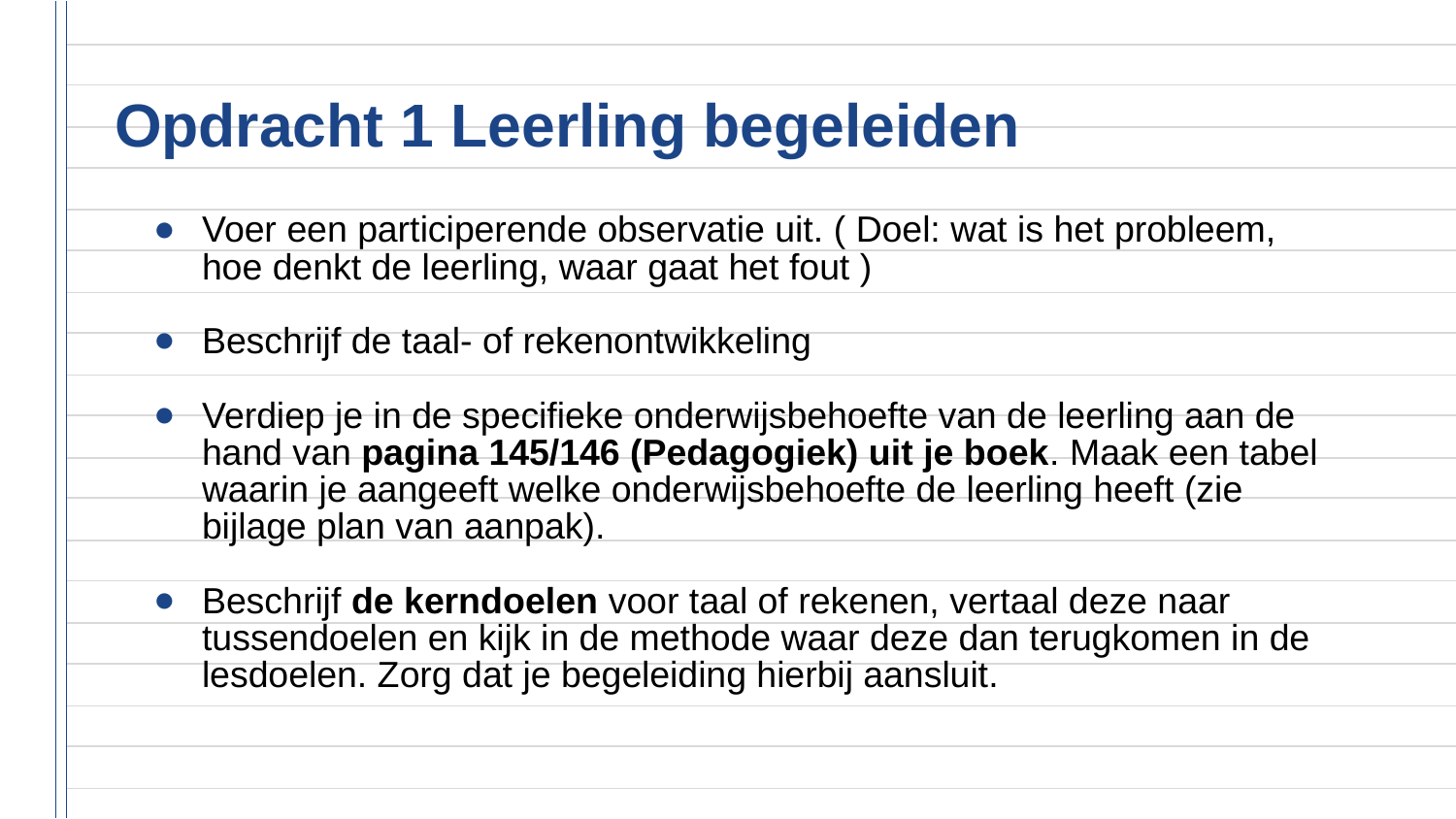

# Opdracht 1 Leerling begeleiden
Voer een participerende observatie uit. ( Doel: wat is het probleem, hoe denkt de leerling, waar gaat het fout )

Beschrijf de taal- of rekenontwikkeling

Verdiep je in de specifieke onderwijsbehoefte van de leerling aan de hand van pagina 145/146 (Pedagogiek) uit je boek. Maak een tabel waarin je aangeeft welke onderwijsbehoefte de leerling heeft (zie bijlage plan van aanpak).

Beschrijf de kerndoelen voor taal of rekenen, vertaal deze naar tussendoelen en kijk in de methode waar deze dan terugkomen in de lesdoelen. Zorg dat je begeleiding hierbij aansluit.